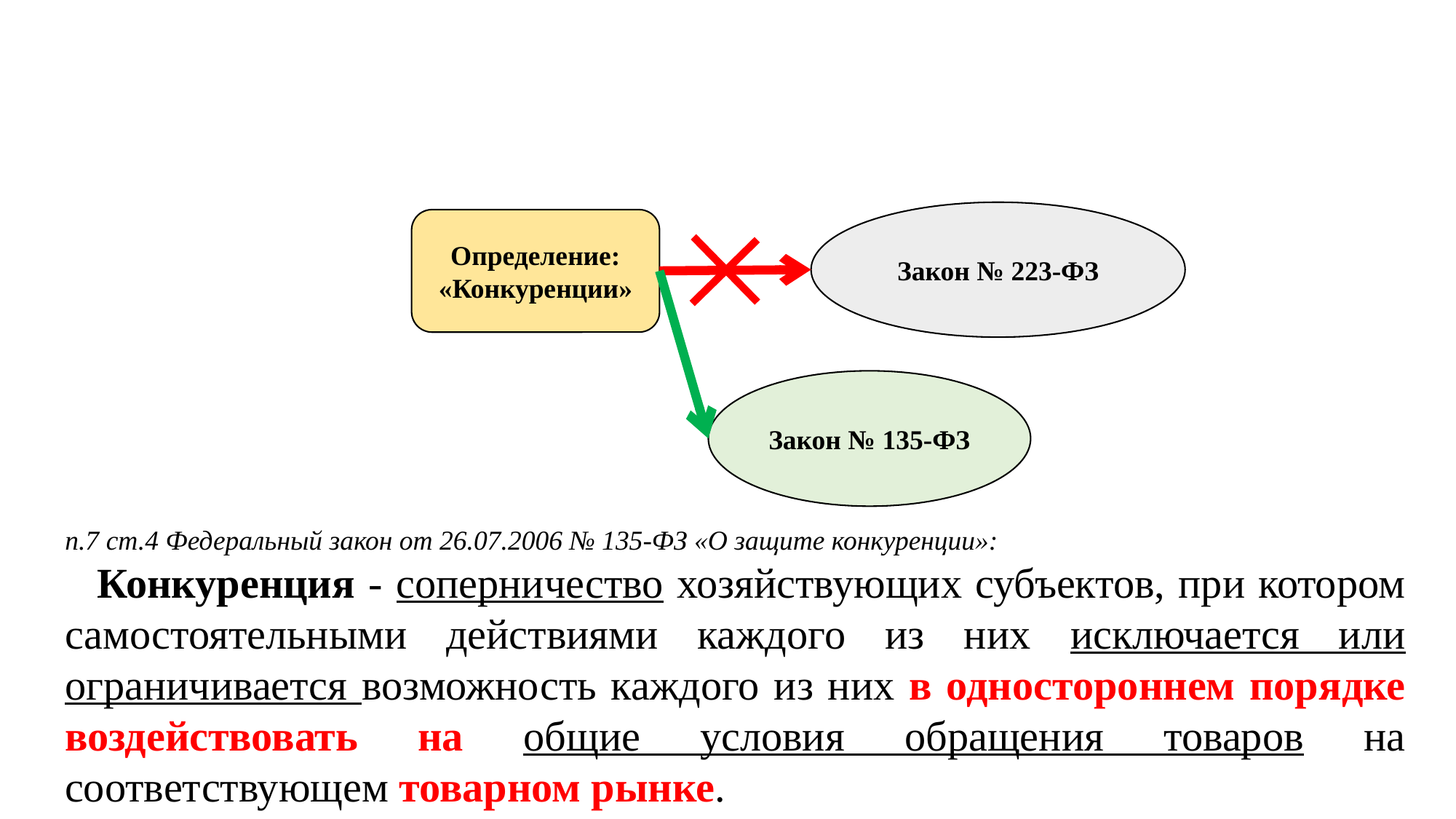

Определение конкуренции в законодательстве
#
Закон № 223-ФЗ
Определение:
«Конкуренции»
Закон № 135-ФЗ
п.7 ст.4 Федеральный закон от 26.07.2006 № 135-ФЗ «О защите конкуренции»:
Конкуренция - соперничество хозяйствующих субъектов, при котором самостоятельными действиями каждого из них исключается или ограничивается возможность каждого из них в одностороннем порядке воздействовать на общие условия обращения товаров на соответствующем товарном рынке.